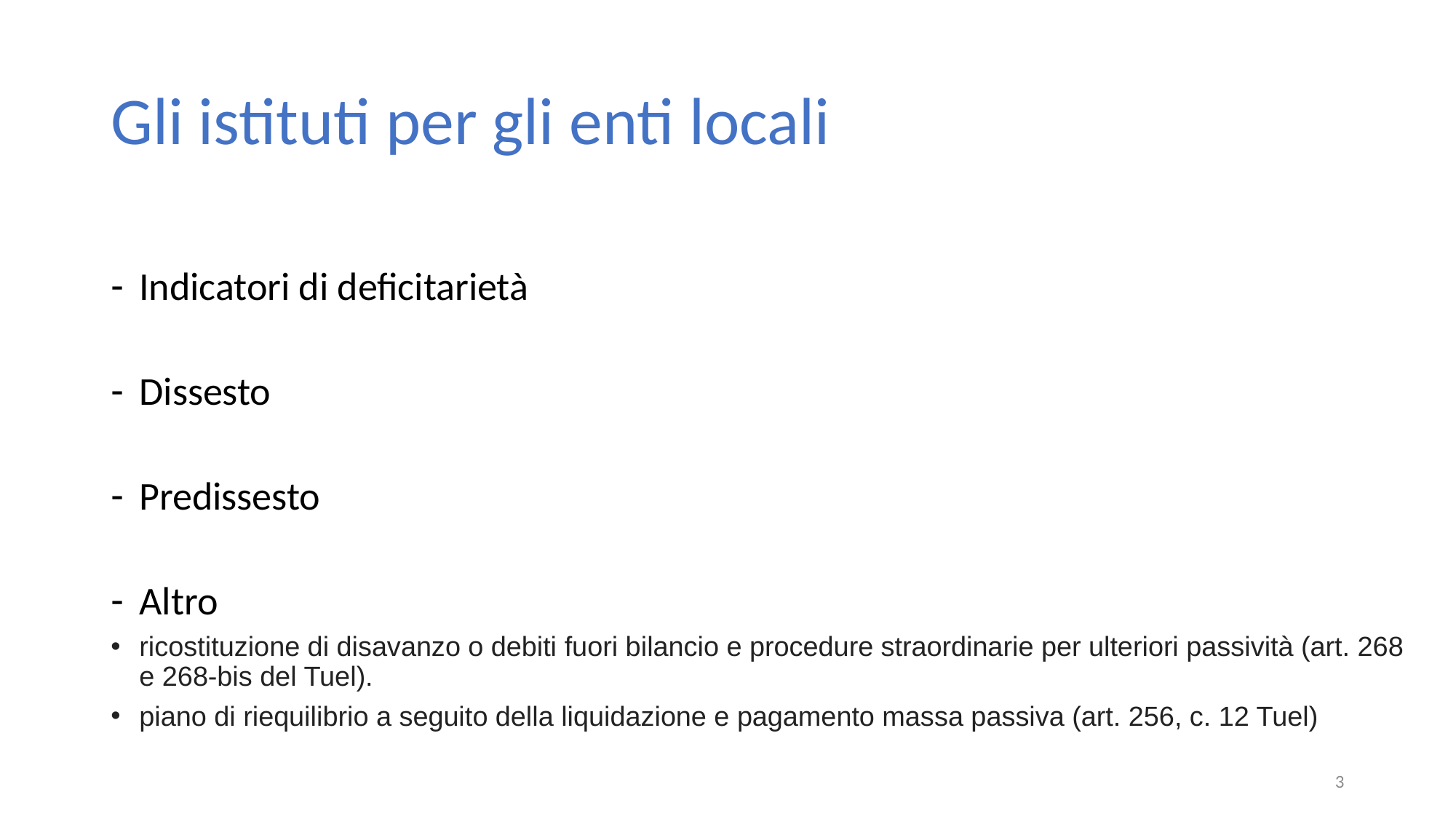

# Gli istituti per gli enti locali

Indicatori di deficitarietà

Dissesto

Predissesto

Altro
ricostituzione di disavanzo o debiti fuori bilancio e procedure straordinarie per ulteriori passività (art. 268 e 268-bis del Tuel).
piano di riequilibrio a seguito della liquidazione e pagamento massa passiva (art. 256, c. 12 Tuel)

3